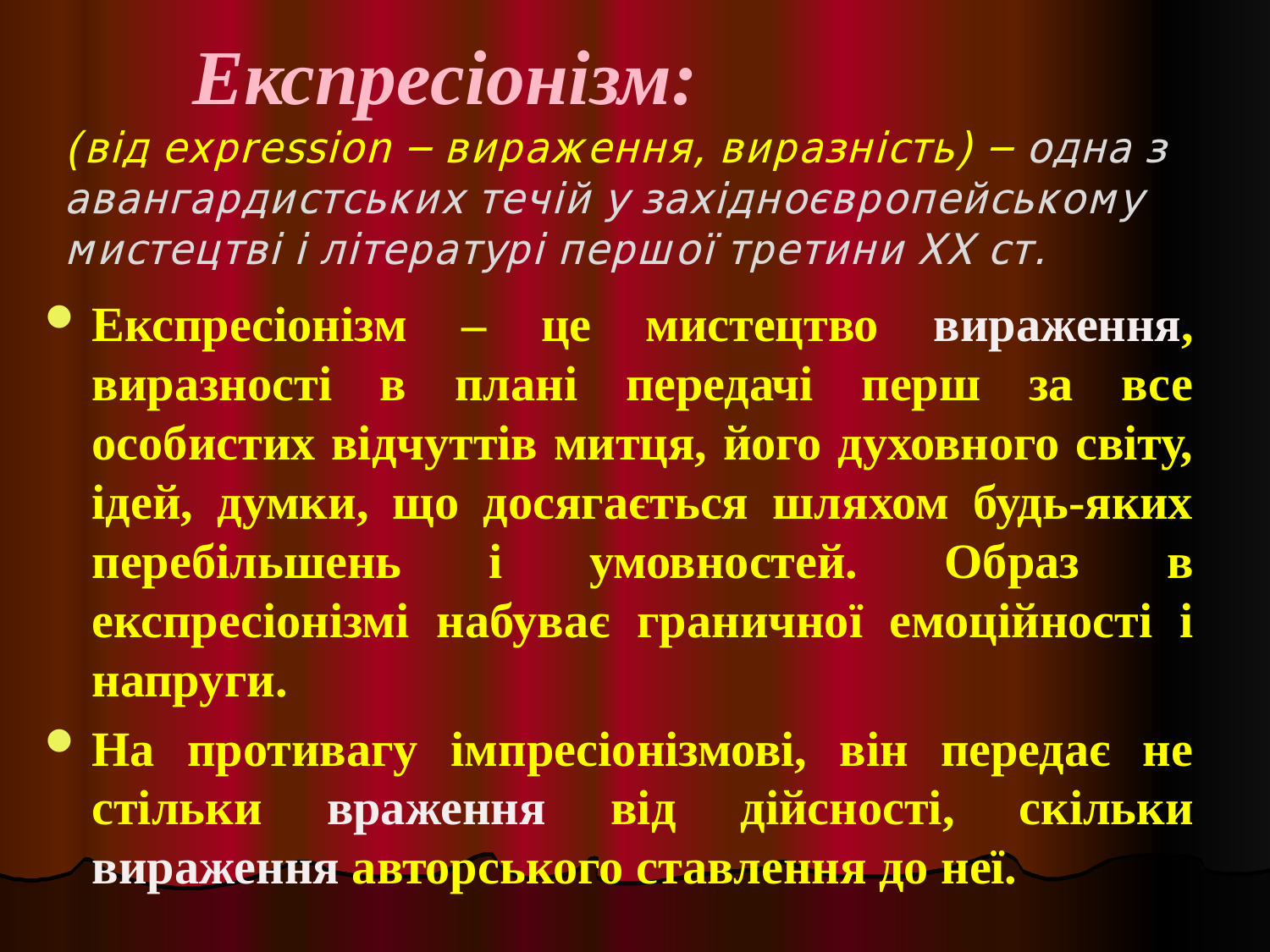

Експресіонізм:
(від expression – вираження, виразність) – одна з авангардистських течій у західноєвропейському мистецтві і літературі першої третини ХХ ст.

Експресіонізм – це мистецтво вираження, виразності в плані передачі перш за все особистих відчуттів митця, його духовного світу, ідей, думки, що досягається шляхом будь-яких перебільшень і умовностей. Образ в експресіонізмі набуває граничної емоційності і напруги.
На противагу імпресіонізмові, він передає не стільки враження від дійсності, скільки вираження авторського ставлення до неї.